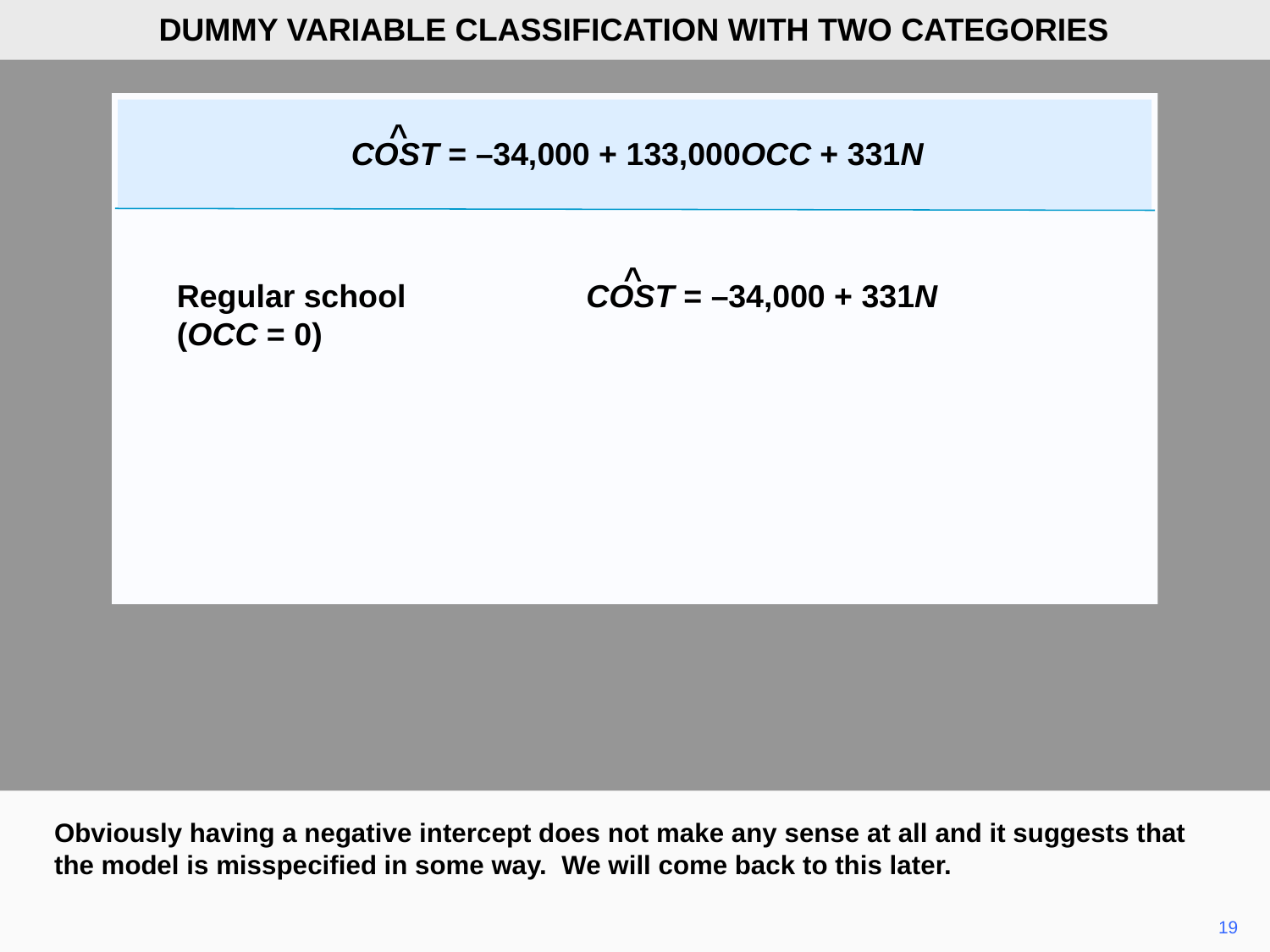

DUMMY VARIABLE CLASSIFICATION WITH TWO CATEGORIES

^
COST = –34,000 + 133,000OCC + 331N

^
COST = –34,000 + 331N
Regular school
(OCC = 0)

Obviously having a negative intercept does not make any sense at all and it suggests that the model is misspecified in some way.  We will come back to this later.
19